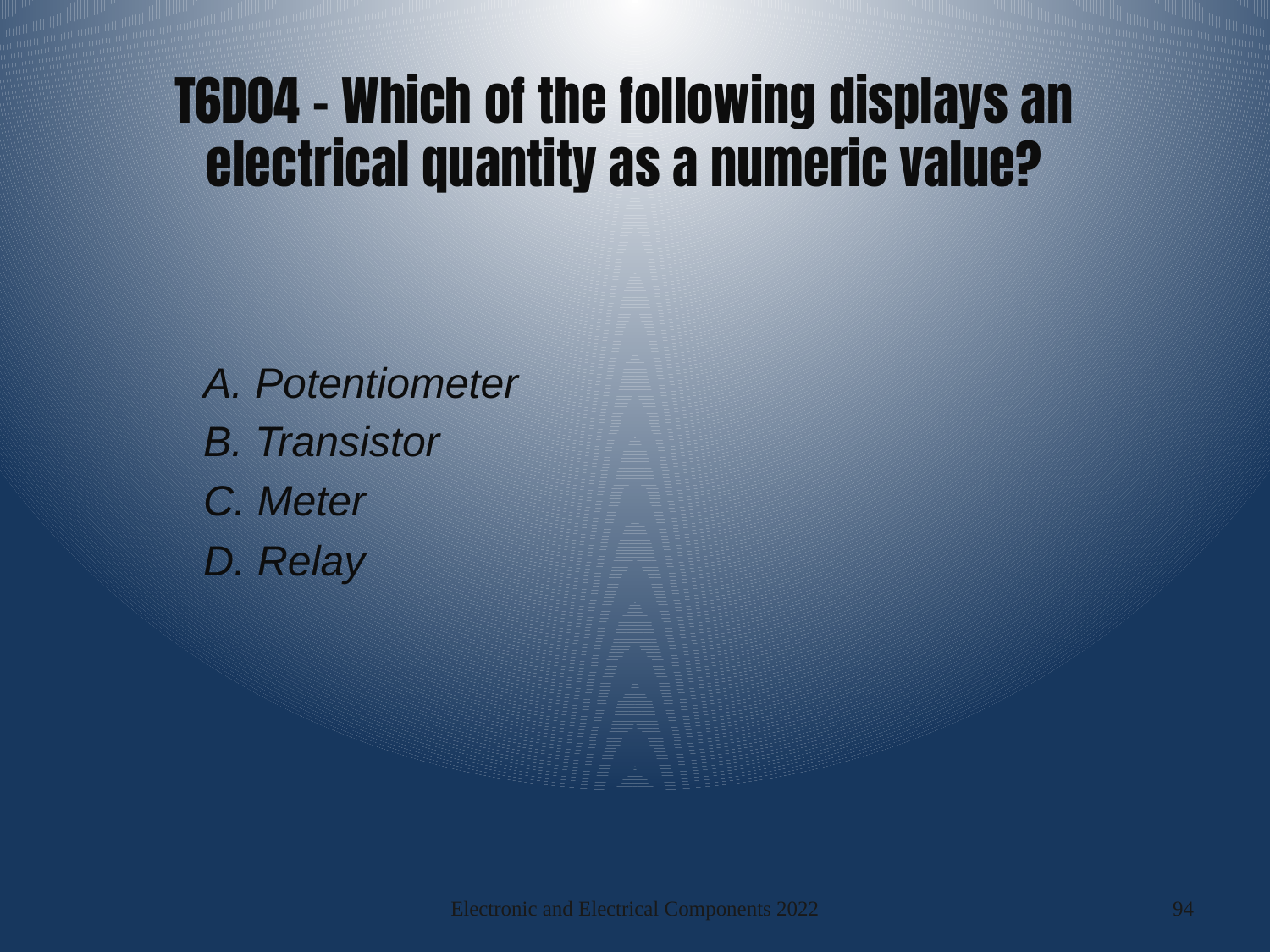

# T6D04 - Which of the following displays an electrical quantity as a numeric value?
A. Potentiometer
B. Transistor
C. Meter
D. Relay

Electronic and Electrical Components 2022
94